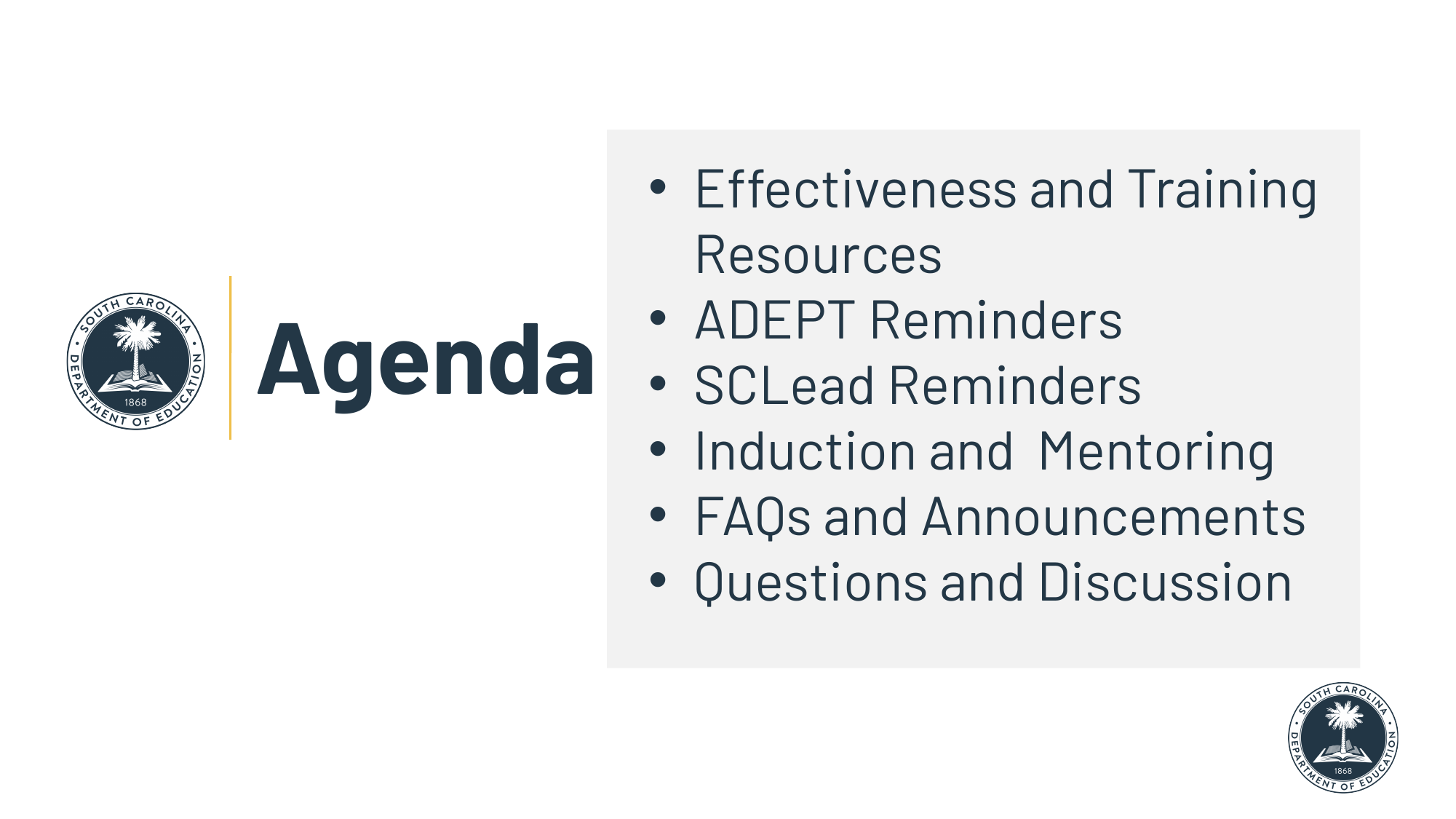

Effectiveness and Training Resources
ADEPT Reminders
SCLead Reminders
Induction and  Mentoring
FAQs and Announcements
Questions and Discussion

Agenda